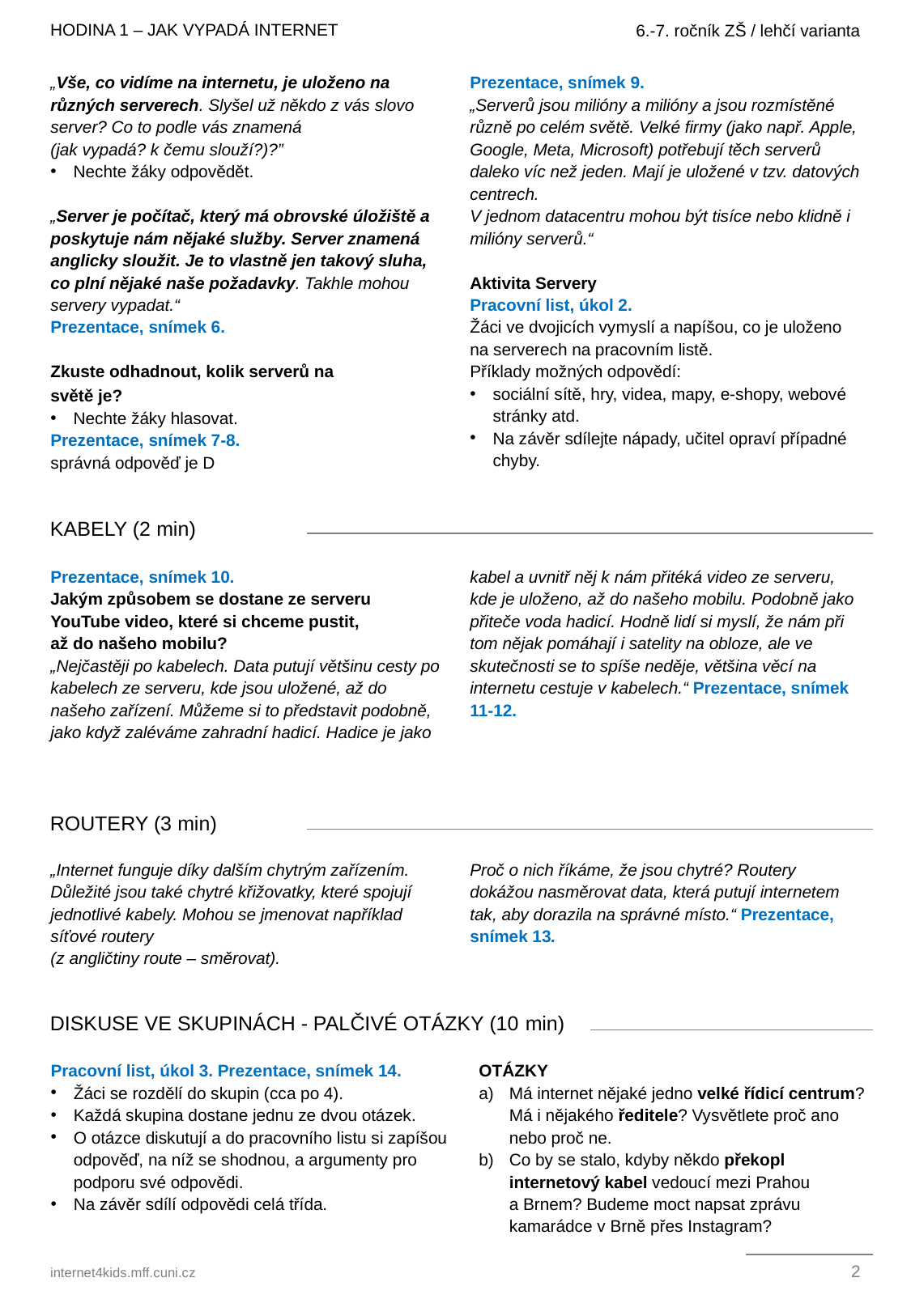

HODINA 1 – JAK VYPADÁ INTERNET
6.-7. ročník ZŠ / lehčí varianta
„Vše, co vidíme na internetu, je uloženo na různých serverech. Slyšel už někdo z vás slovo server? Co to podle vás znamená
(jak vypadá? k čemu slouží?)?”
Nechte žáky odpovědět.

„Server je počítač, který má obrovské úložiště a poskytuje nám nějaké služby. Server znamená anglicky sloužit. Je to vlastně jen takový sluha, co plní nějaké naše požadavky. Takhle mohou servery vypadat.“
Prezentace, snímek 6.
Zkuste odhadnout, kolik serverů na
světě je?
Nechte žáky hlasovat.
Prezentace, snímek 7-8.
správná odpověď je D

Prezentace, snímek 9.
„Serverů jsou milióny a milióny a jsou rozmístěné různě po celém světě. Velké firmy (jako např. Apple, Google, Meta, Microsoft) potřebují těch serverů daleko víc než jeden. Mají je uložené v tzv. datových centrech.
V jednom datacentru mohou být tisíce nebo klidně i milióny serverů.“

Aktivita Servery
Pracovní list, úkol 2.
Žáci ve dvojicích vymyslí a napíšou, co je uloženo na serverech na pracovním listě.
Příklady možných odpovědí:
sociální sítě, hry, videa, mapy, e-shopy, webové stránky atd.
Na závěr sdílejte nápady, učitel opraví případné chyby.

Kabely (2 min)
Prezentace, snímek 10.
Jakým způsobem se dostane ze serveru YouTube video, které si chceme pustit,
až do našeho mobilu?
„Nejčastěji po kabelech. Data putují většinu cesty po kabelech ze serveru, kde jsou uložené, až do našeho zařízení. Můžeme si to představit podobně, jako když zaléváme zahradní hadicí. Hadice je jako kabel a uvnitř něj k nám přitéká video ze serveru, kde je uloženo, až do našeho mobilu. Podobně jako přiteče voda hadicí. Hodně lidí si myslí, že nám při tom nějak pomáhají i satelity na obloze, ale ve skutečnosti se to spíše neděje, většina věcí na internetu cestuje v kabelech.“ Prezentace, snímek 11-12.

ROUTERY (3 min)
„Internet funguje díky dalším chytrým zařízením. Důležité jsou také chytré křižovatky, které spojují jednotlivé kabely. Mohou se jmenovat například síťové routery
(z angličtiny route – směrovat).
Proč o nich říkáme, že jsou chytré? Routery dokážou nasměrovat data, která putují internetem tak, aby dorazila na správné místo.“ Prezentace, snímek 13.

Diskuse ve skupinách - Palčivé otázky (10 min)
Pracovní list, úkol 3. Prezentace, snímek 14.
Žáci se rozdělí do skupin (cca po 4).
Každá skupina dostane jednu ze dvou otázek.
O otázce diskutují a do pracovního listu si zapíšou odpověď, na níž se shodnou, a argumenty pro podporu své odpovědi.
Na závěr sdílí odpovědi celá třída.

OTÁZKY
Má internet nějaké jedno velké řídicí centrum? Má i nějakého ředitele? Vysvětlete proč ano nebo proč ne.
Co by se stalo, kdyby někdo překopl internetový kabel vedoucí mezi Prahou
a Brnem? Budeme moct napsat zprávu kamarádce v Brně přes Instagram?

2
internet4kids.mff.cuni.cz